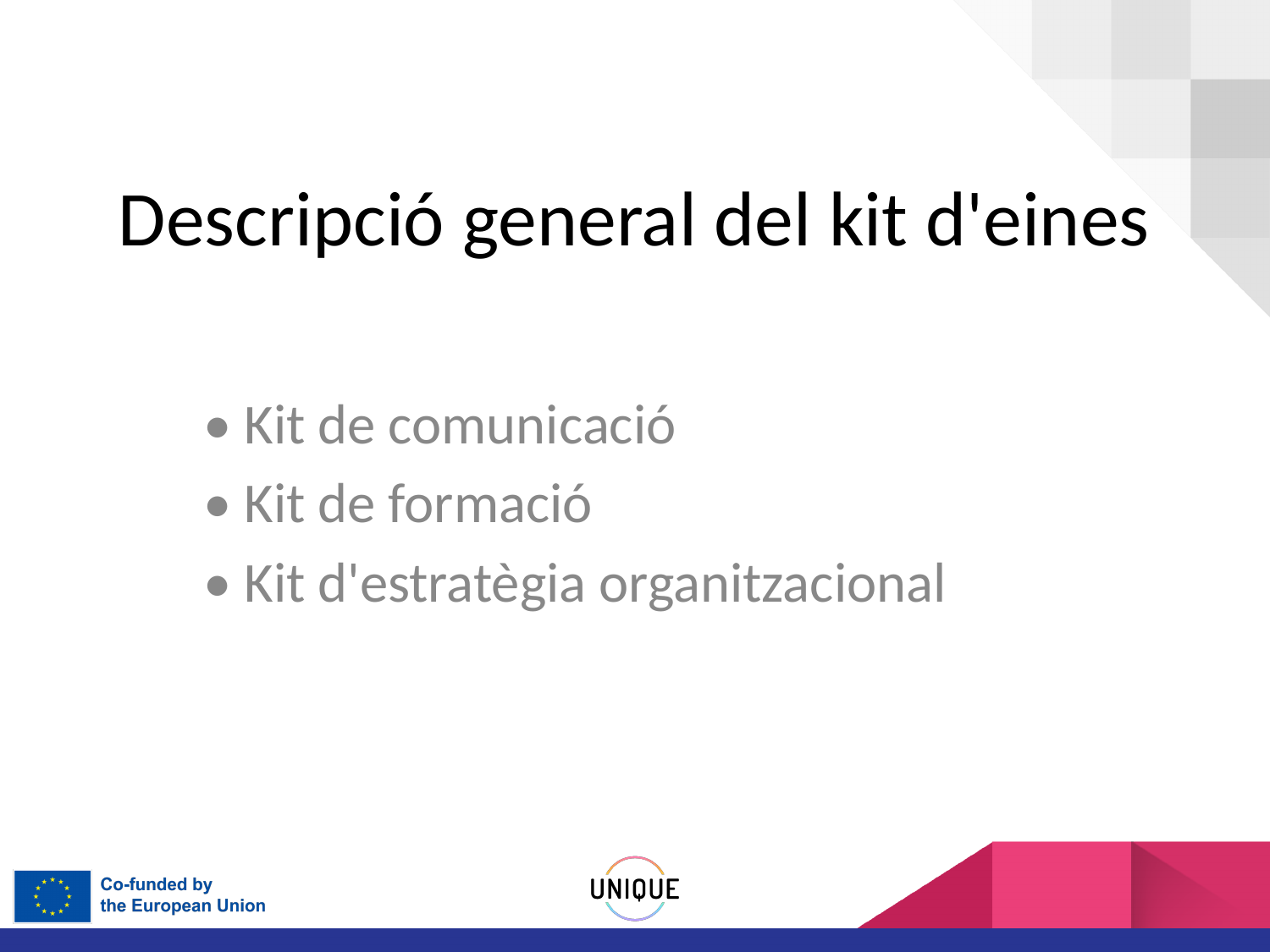

# Descripció general del kit d'eines
• Kit de comunicació
• Kit de formació
• Kit d'estratègia organitzacional